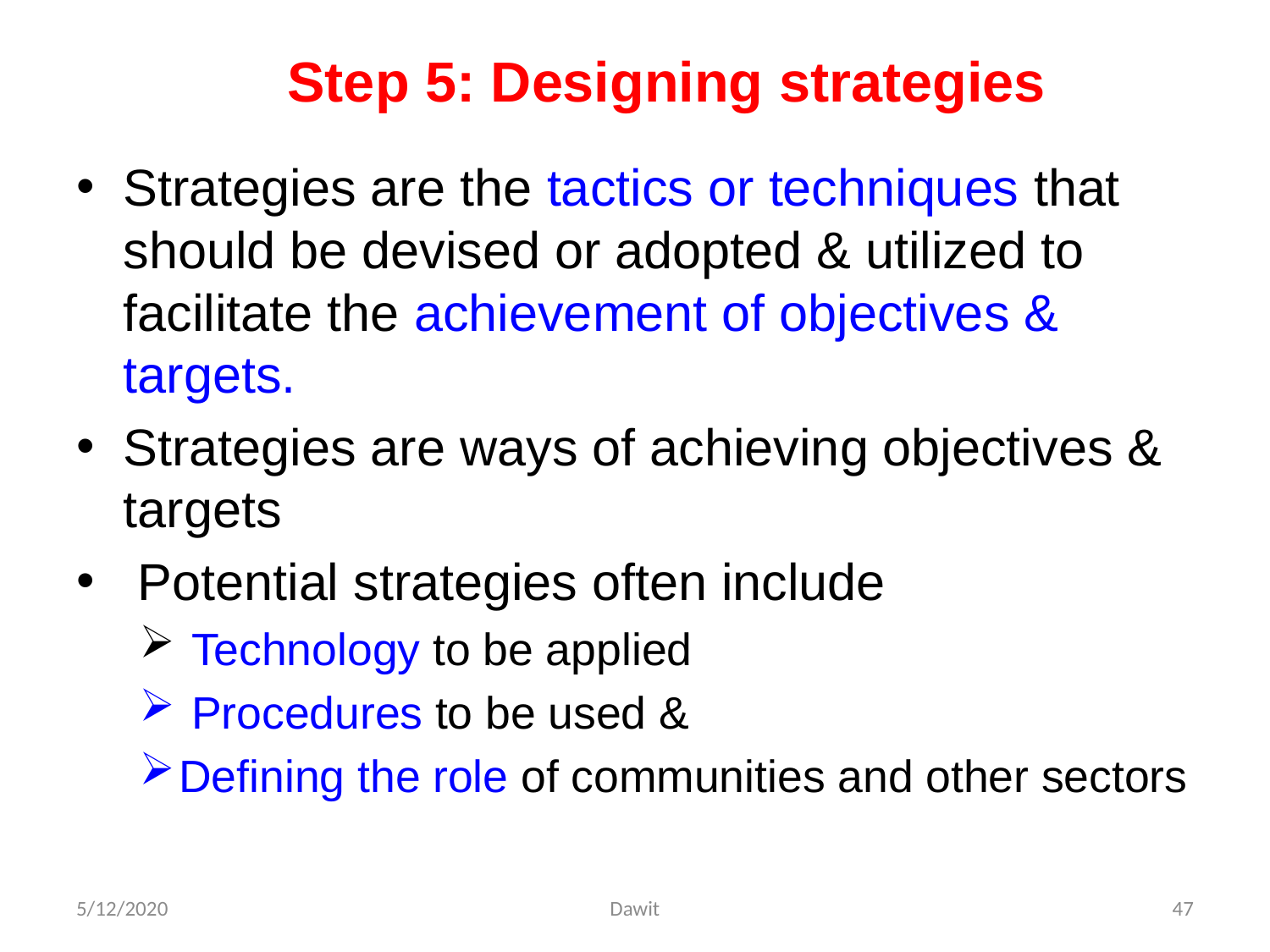

# Step 5: Designing strategies
Strategies are the tactics or techniques that should be devised or adopted & utilized to facilitate the achievement of objectives & targets.
Strategies are ways of achieving objectives & targets
 Potential strategies often include
 Technology to be applied
 Procedures to be used &
Defining the role of communities and other sectors
5/12/2020
Dawit
47